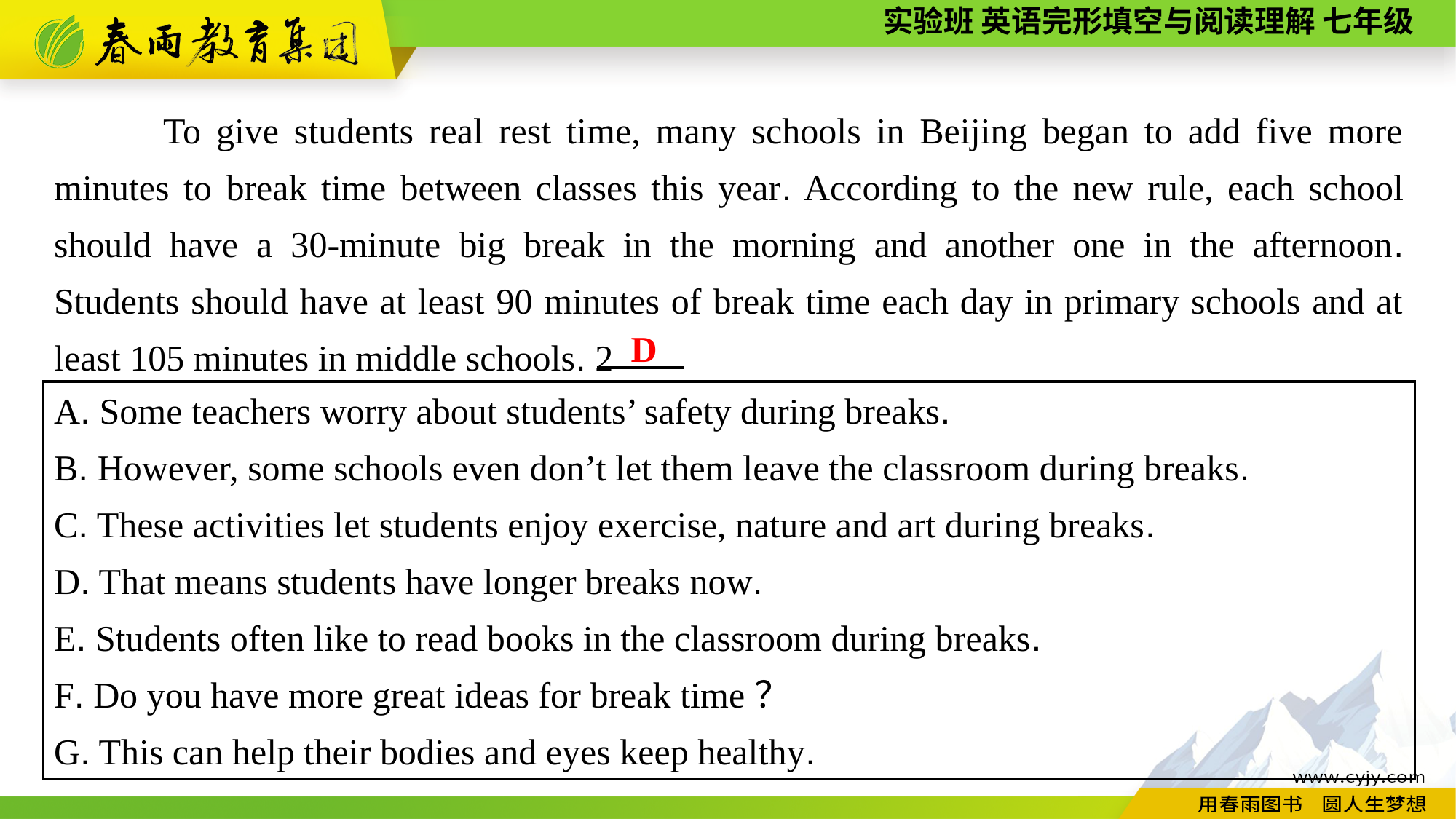

To give students real rest time, many schools in Beijing began to add five more minutes to break time between classes this year. According to the new rule, each school should have a 30-minute big break in the morning and another one in the afternoon. Students should have at least 90 minutes of break time each day in primary schools and at least 105 minutes in middle schools. 2
D
A. Some teachers worry about students’ safety during breaks.
B. However, some schools even don’t let them leave the classroom during breaks.
C. These activities let students enjoy exercise, nature and art during breaks.
D. That means students have longer breaks now.
E. Students often like to read books in the classroom during breaks.
F. Do you have more great ideas for break time？
G. This can help their bodies and eyes keep healthy.